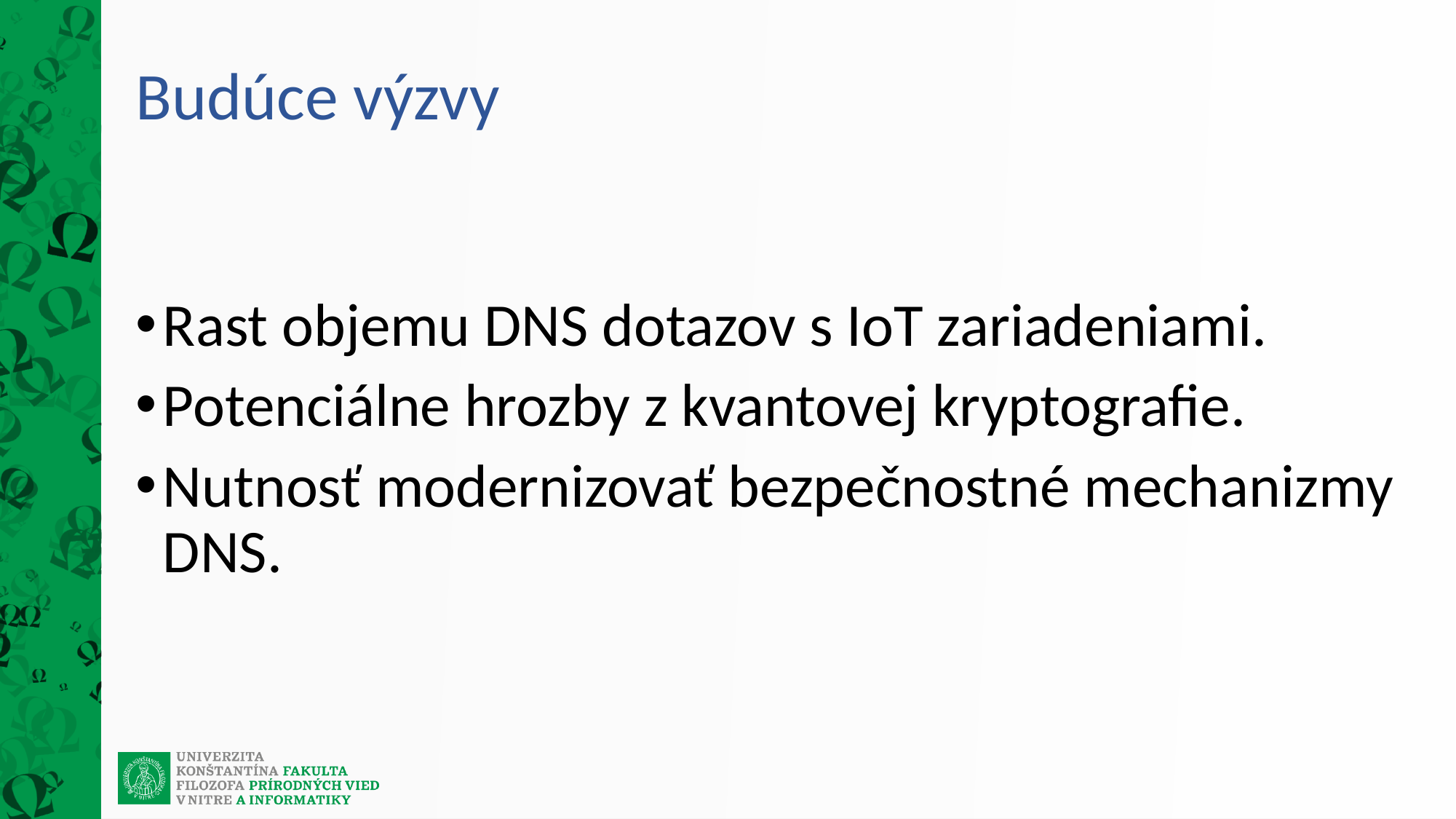

# Budúce výzvy

Rast objemu DNS dotazov s IoT zariadeniami.
Potenciálne hrozby z kvantovej kryptografie.
Nutnosť modernizovať bezpečnostné mechanizmy DNS.